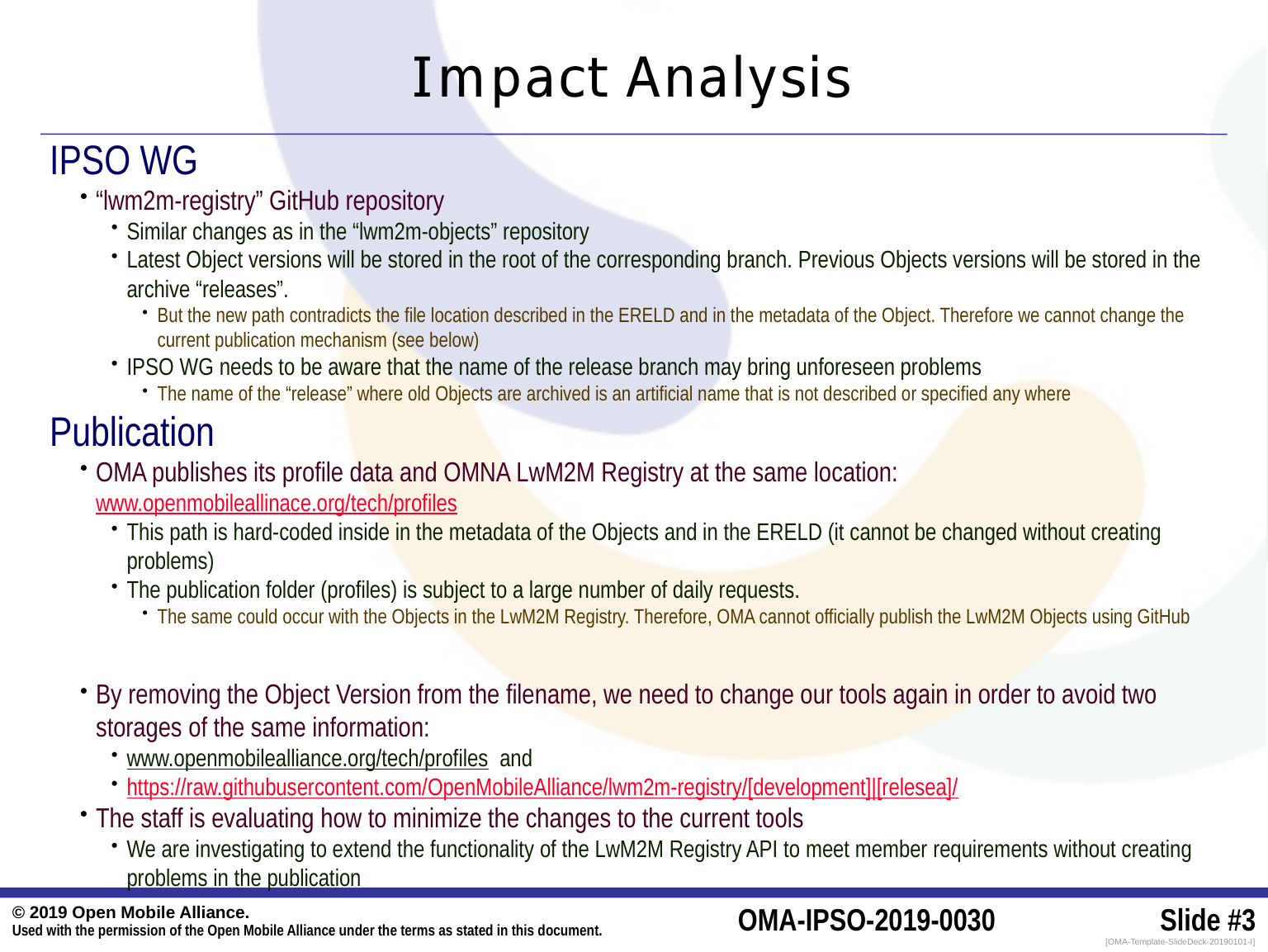

# Impact Analysis
IPSO WG
“lwm2m-registry” GitHub repository
Similar changes as in the “lwm2m-objects” repository
Latest Object versions will be stored in the root of the corresponding branch. Previous Objects versions will be stored in the archive “releases”.
But the new path contradicts the file location described in the ERELD and in the metadata of the Object. Therefore we cannot change the current publication mechanism (see below)
IPSO WG needs to be aware that the name of the release branch may bring unforeseen problems
The name of the “release” where old Objects are archived is an artificial name that is not described or specified any where
Publication
OMA publishes its profile data and OMNA LwM2M Registry at the same location: www.openmobileallinace.org/tech/profiles
This path is hard-coded inside in the metadata of the Objects and in the ERELD (it cannot be changed without creating problems)
The publication folder (profiles) is subject to a large number of daily requests.
The same could occur with the Objects in the LwM2M Registry. Therefore, OMA cannot officially publish the LwM2M Objects using GitHub

By removing the Object Version from the filename, we need to change our tools again in order to avoid two storages of the same information:
www.openmobilealliance.org/tech/profiles  and
https://raw.githubusercontent.com/OpenMobileAlliance/lwm2m-registry/[development]|[relesea]/
The staff is evaluating how to minimize the changes to the current tools
We are investigating to extend the functionality of the LwM2M Registry API to meet member requirements without creating problems in the publication